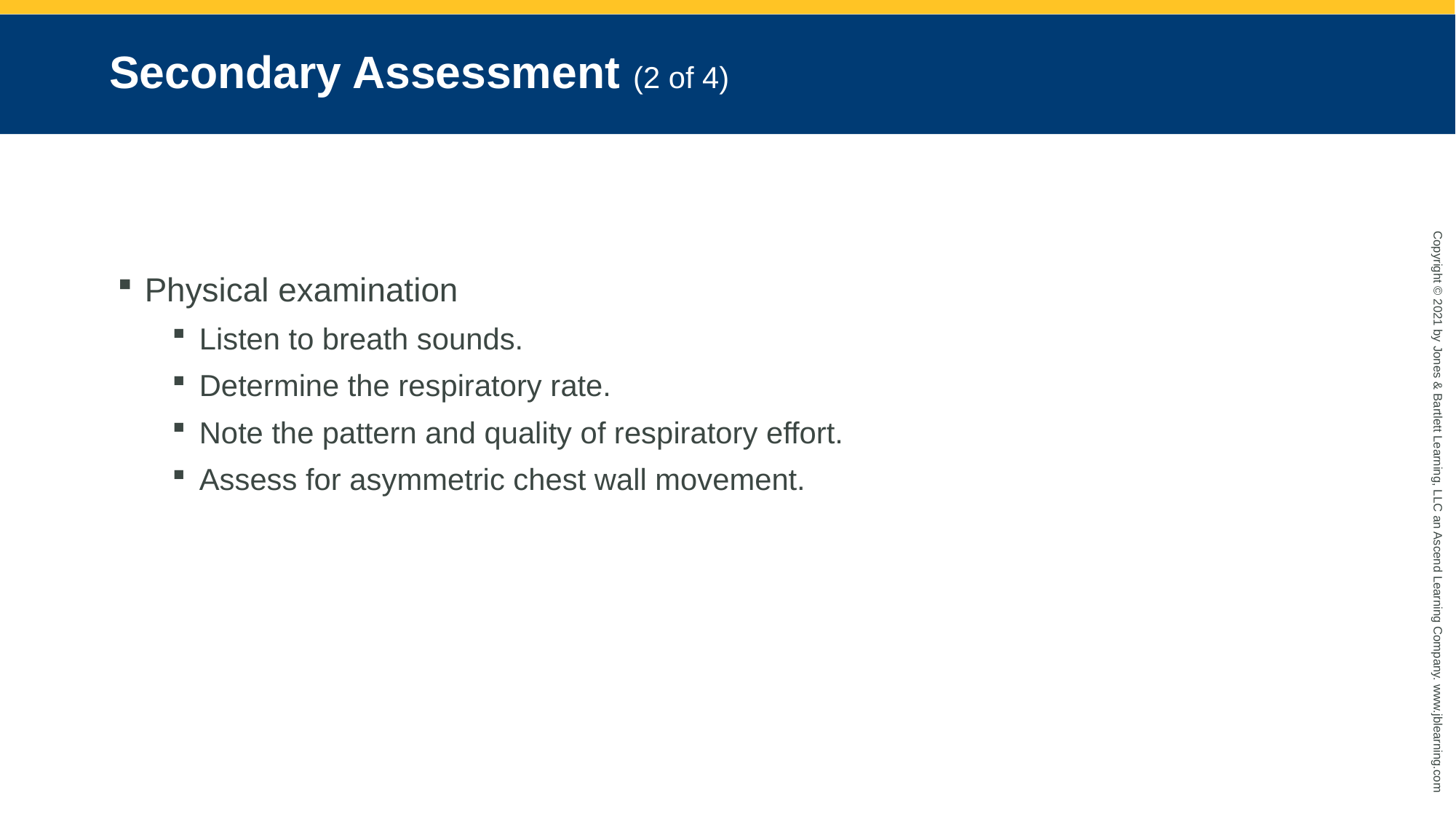

# Secondary Assessment (2 of 4)
Physical examination
Listen to breath sounds.
Determine the respiratory rate.
Note the pattern and quality of respiratory effort.
Assess for asymmetric chest wall movement.